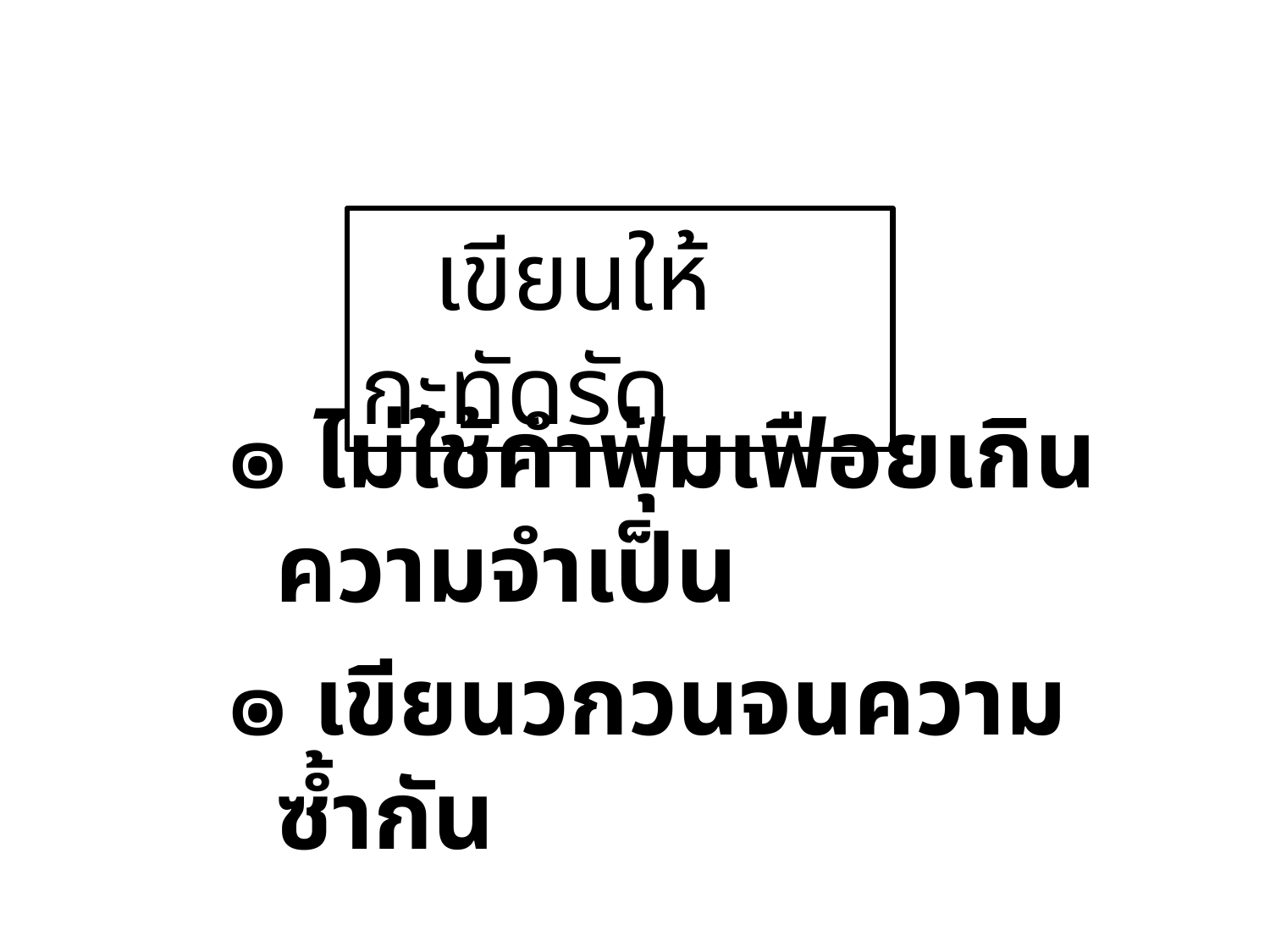

เขียนให้กะทัดรัด
๏ ไม่ใช้คำฟุ่มเฟือยเกินความจำเป็น
๏ เขียนวกวนจนความซ้ำกัน